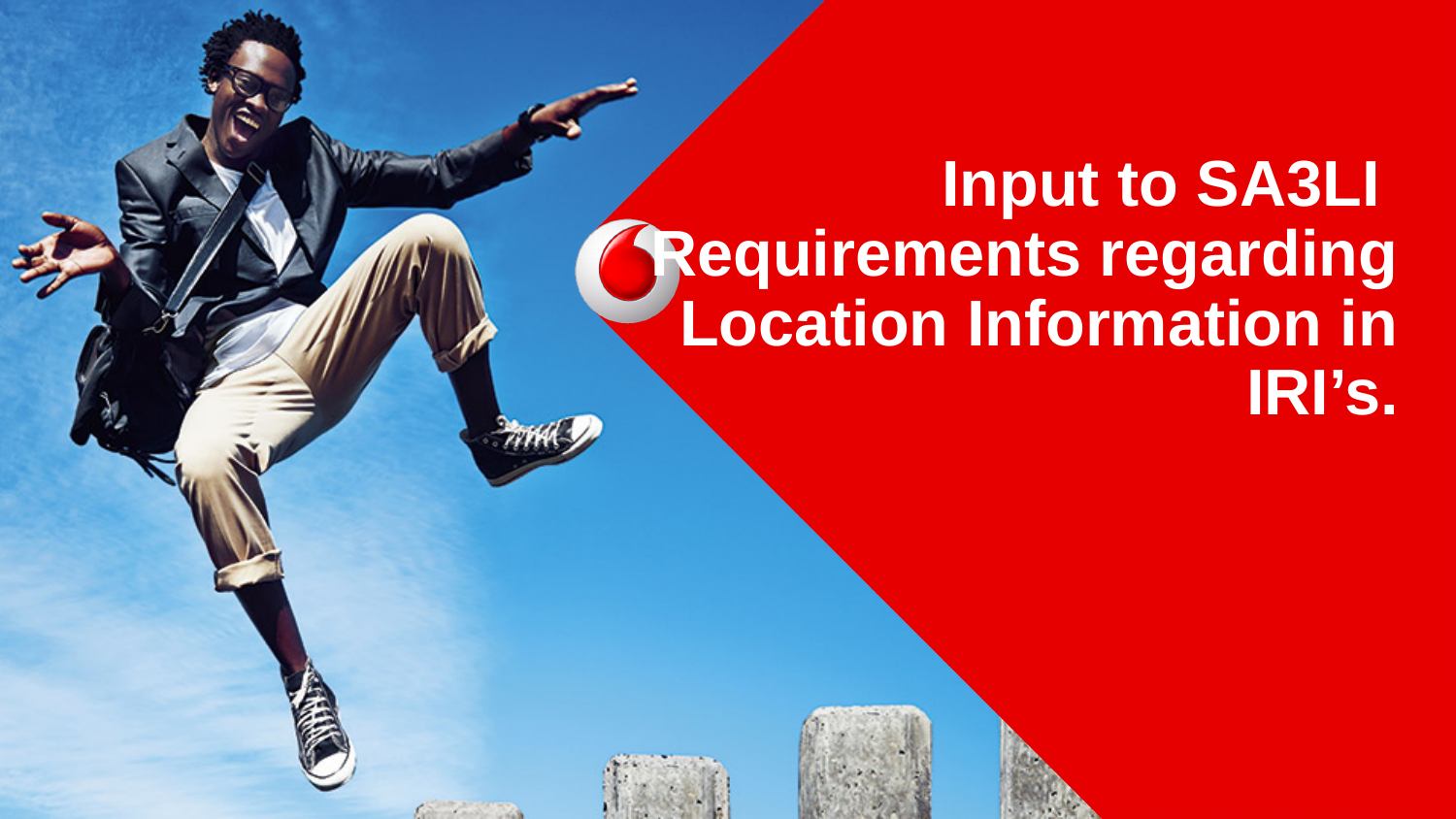

# Input to SA3LI  Requirements regarding Location Information in IRI’s.